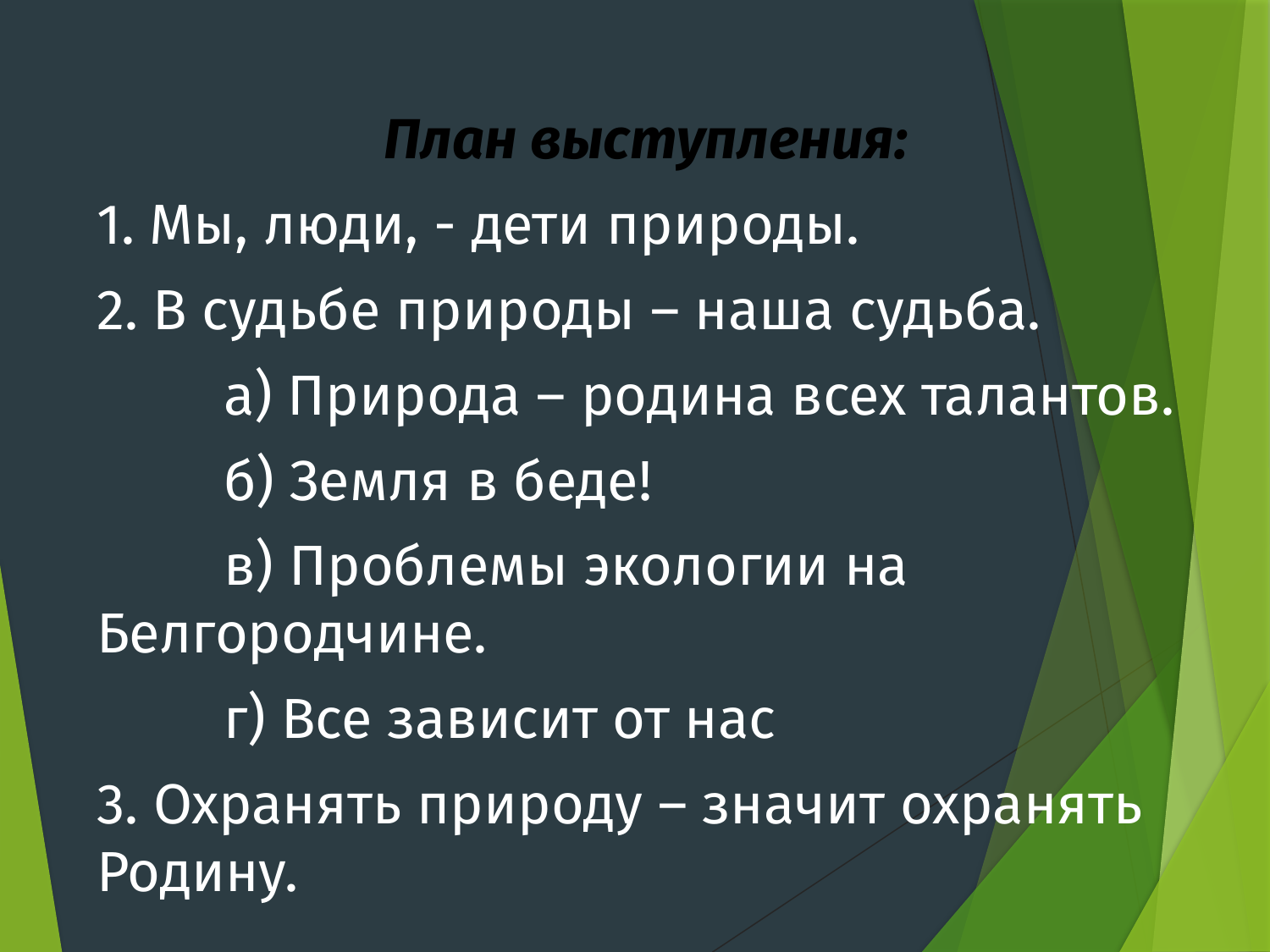

План выступления:
1. Мы, люди, - дети природы.
2. В судьбе природы – наша судьба.
	а) Природа – родина всех талантов.
	б) Земля в беде!
	в) Проблемы экологии на Белгородчине.
	г) Все зависит от нас
3. Охранять природу – значит охранять Родину.